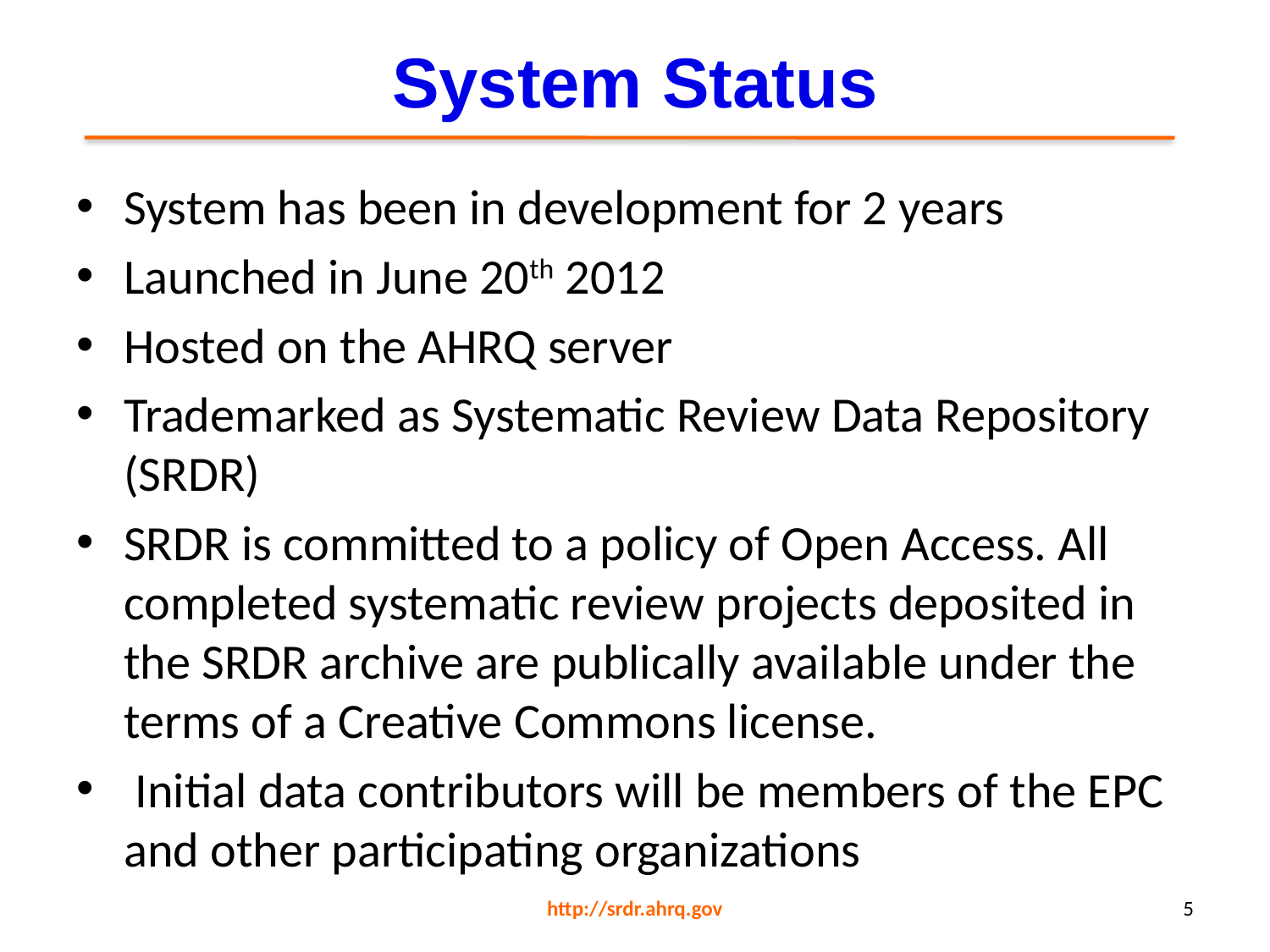

# System Status
System has been in development for 2 years
Launched in June 20th 2012
Hosted on the AHRQ server
Trademarked as Systematic Review Data Repository (SRDR)
SRDR is committed to a policy of Open Access. All completed systematic review projects deposited in the SRDR archive are publically available under the terms of a Creative Commons license.
 Initial data contributors will be members of the EPC and other participating organizations

http://srdr.ahrq.gov
5